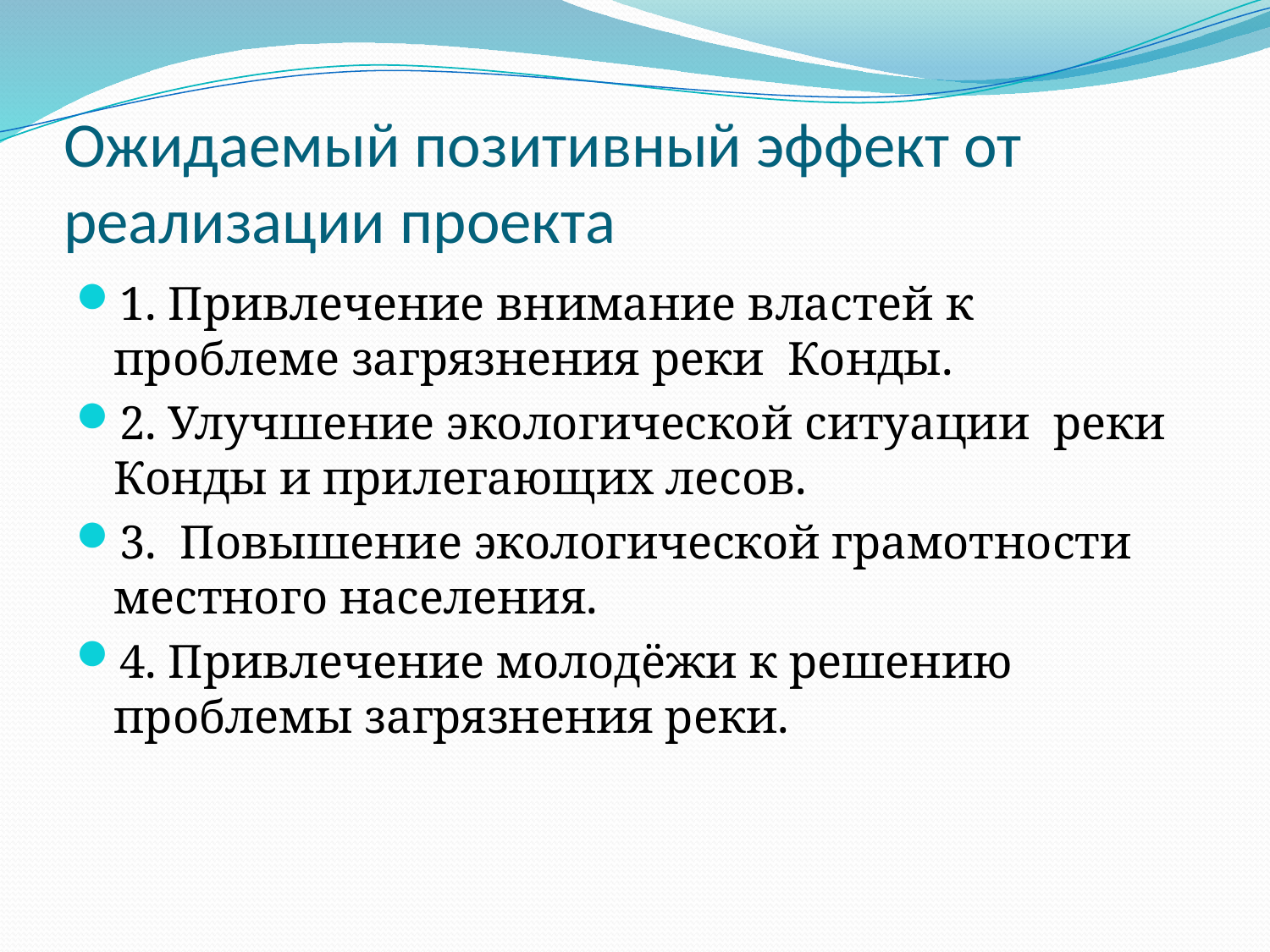

# Ожидаемый позитивный эффект от реализации проекта
1. Привлечение внимание властей к проблеме загрязнения реки  Конды.
2. Улучшение экологической ситуации  реки Конды и прилегающих лесов.
3.  Повышение экологической грамотности местного населения.
4. Привлечение молодёжи к решению проблемы загрязнения реки.